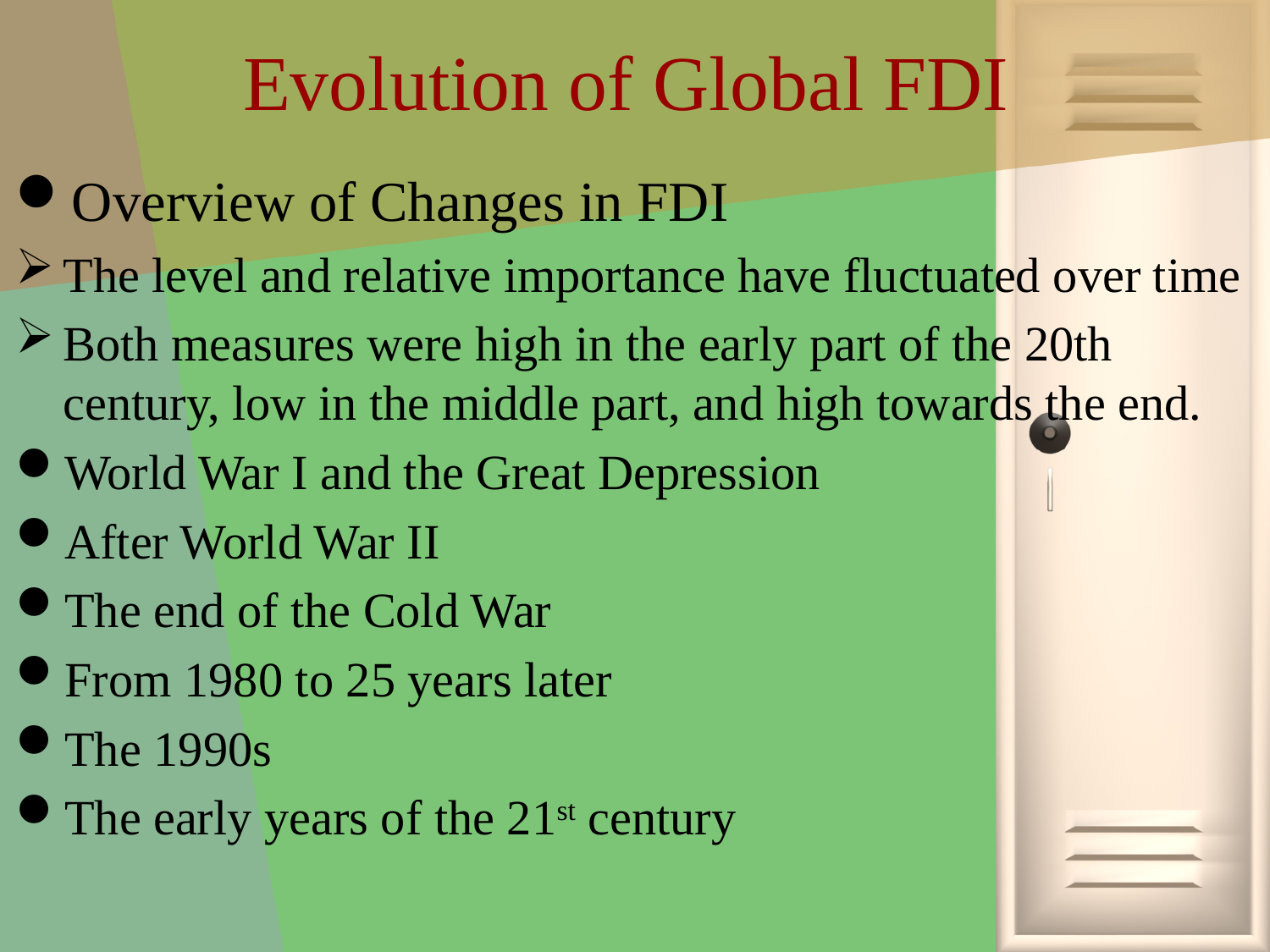

# Evolution of Global FDI
Overview of Changes in FDI
The level and relative importance have fluctuated over time
Both measures were high in the early part of the 20th century, low in the middle part, and high towards the end.
World War I and the Great Depression
After World War II
The end of the Cold War
From 1980 to 25 years later
The 1990s
The early years of the 21st century